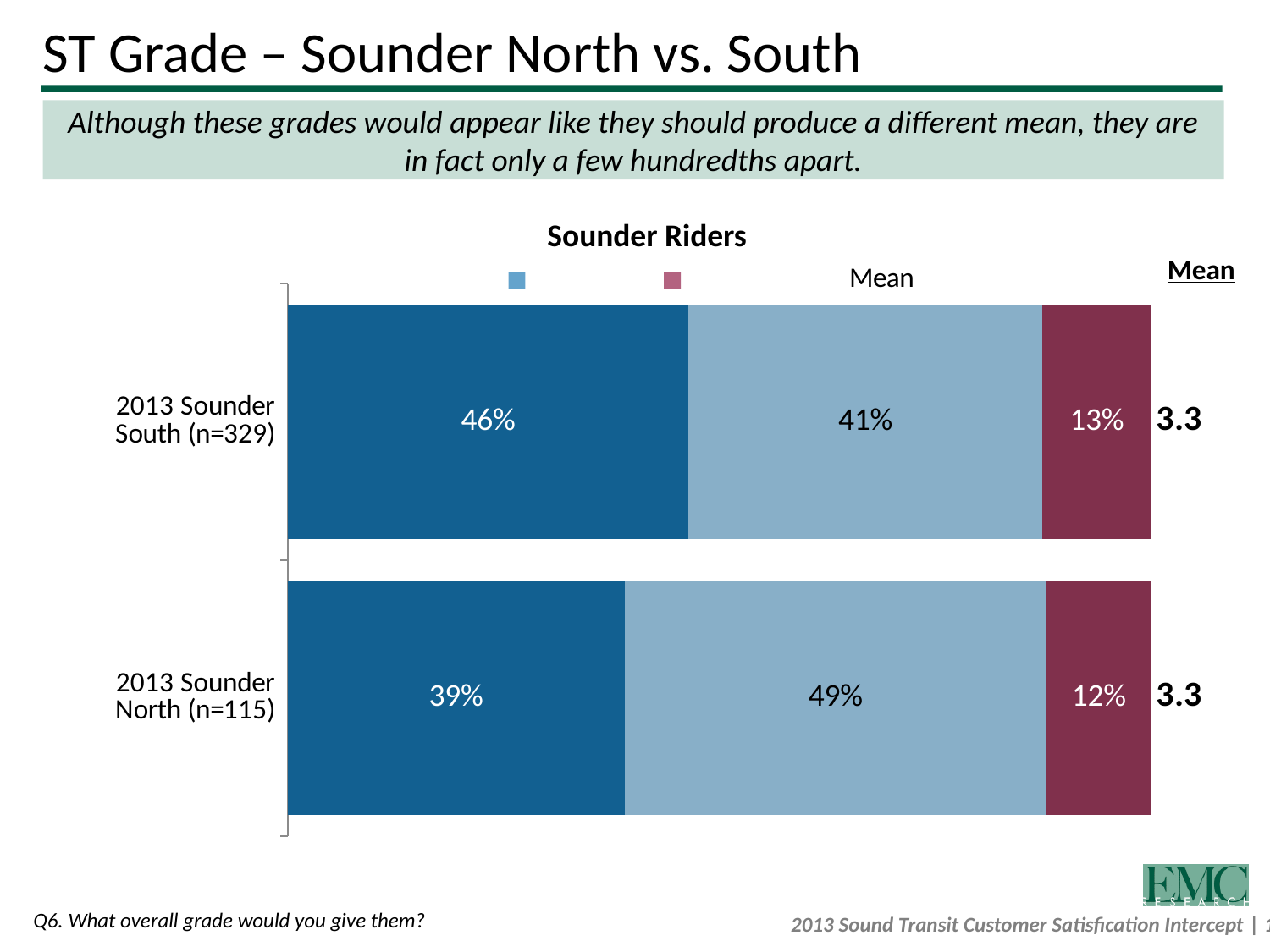

# ST Grade – Sounder North vs. South
Although these grades would appear like they should produce a different mean, they are in fact only a few hundredths apart.
Sounder Riders
Mean

### Chart

| Category | A |   | B |    | C or lower | Mean |
|---|---|---|---|---|---|---|
| 2013 Sounder South (n=329) | 0.4644995317533246 | None | 0.40936341264962034 | None | 0.1261370555970537 | 3.32 |
| 2013 Sounder North (n=115) | 0.3902031063321376 | None | 0.4886499402628422 | None | 0.12114695340501776 | 3.27 |
Q6. What overall grade would you give them?